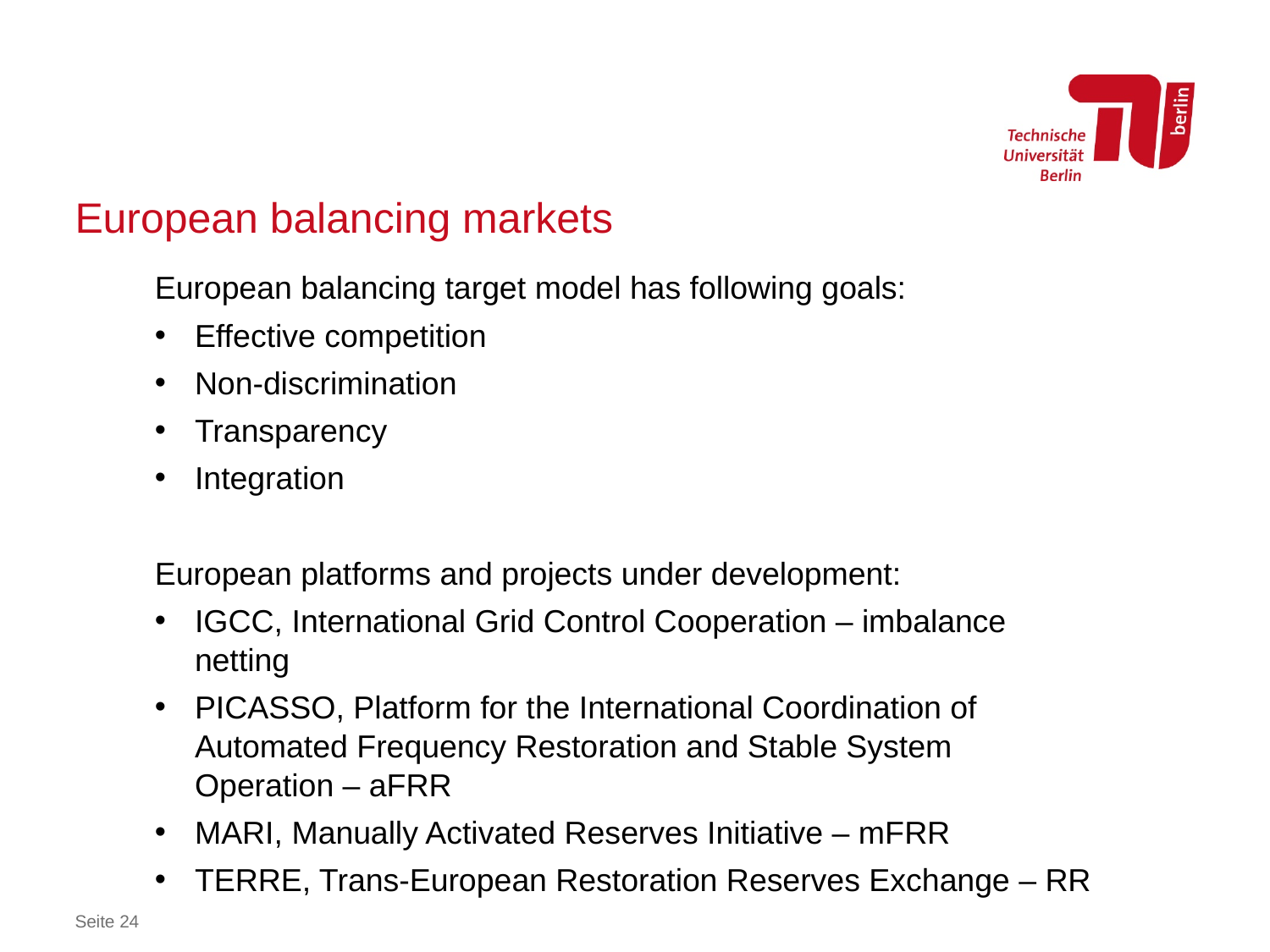

# European balancing markets
European balancing target model has following goals:
Effective competition
Non-discrimination
Transparency
Integration

European platforms and projects under development:
IGCC, International Grid Control Cooperation – imbalance netting
PICASSO, Platform for the International Coordination of Automated Frequency Restoration and Stable System Operation – aFRR
MARI, Manually Activated Reserves Initiative – mFRR
TERRE, Trans-European Restoration Reserves Exchange – RR

Seite 24